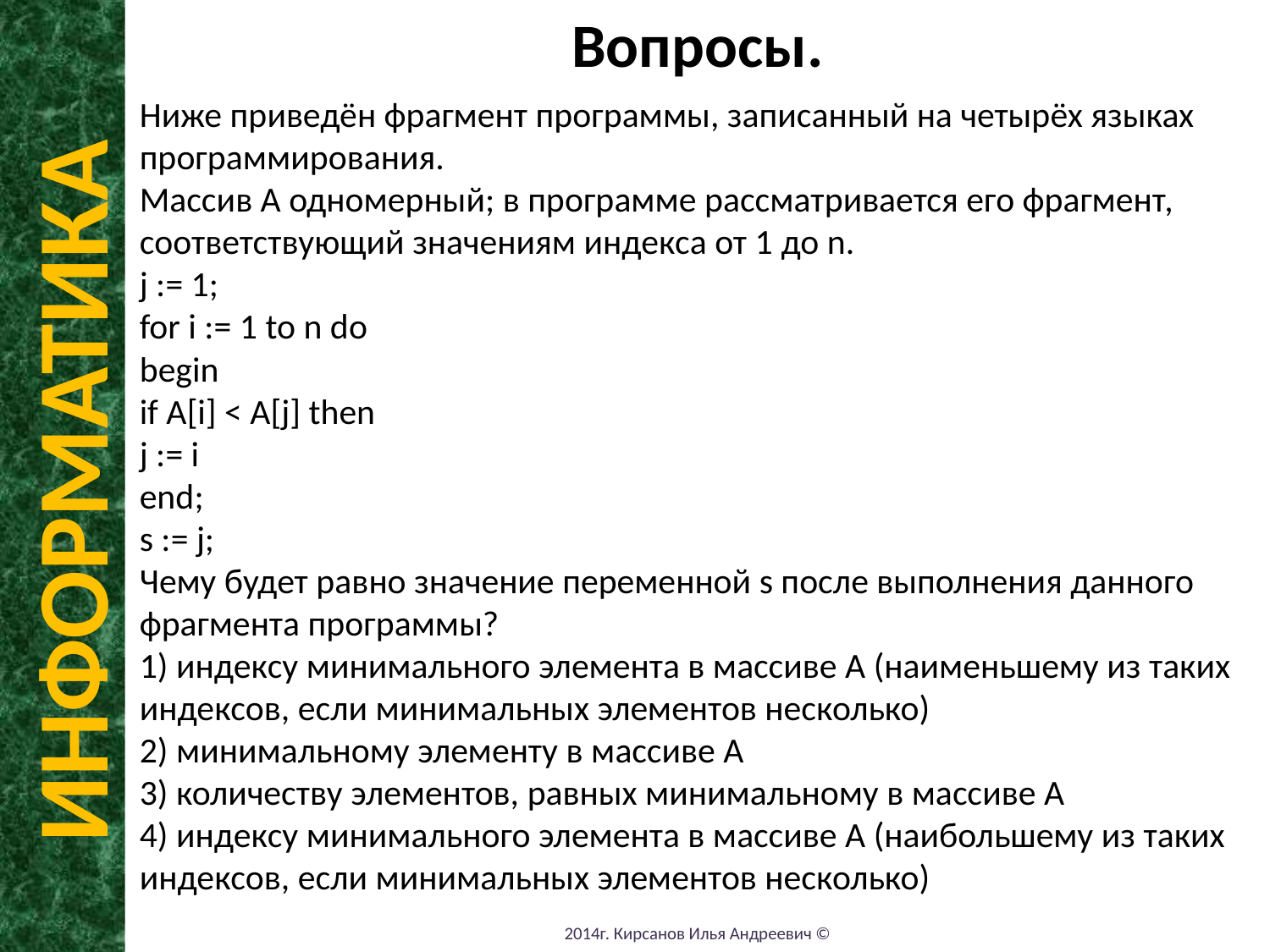

Вопросы.

Ниже приведён фрагмент программы, записанный на четырёх языках программирования.
Массив А одномерный; в программе рассматривается его фрагмент, соответствующий значениям индекса от 1 до n.
j := 1;
for i := 1 to n do
begin
if A[i] < A[j] then
j := i
end;
s := j;
Чему будет равно значение переменной s после выполнения данного фрагмента программы?
1) индексу минимального элемента в массиве А (наименьшему из таких индексов, если минимальных элементов несколько)
2) минимальному элементу в массиве А
3) количеству элементов, равных минимальному в массиве А
4) индексу минимального элемента в массиве А (наибольшему из таких индексов, если минимальных элементов несколько)

ИНФОРМАТИКА
2014г. Кирсанов Илья Андреевич ©